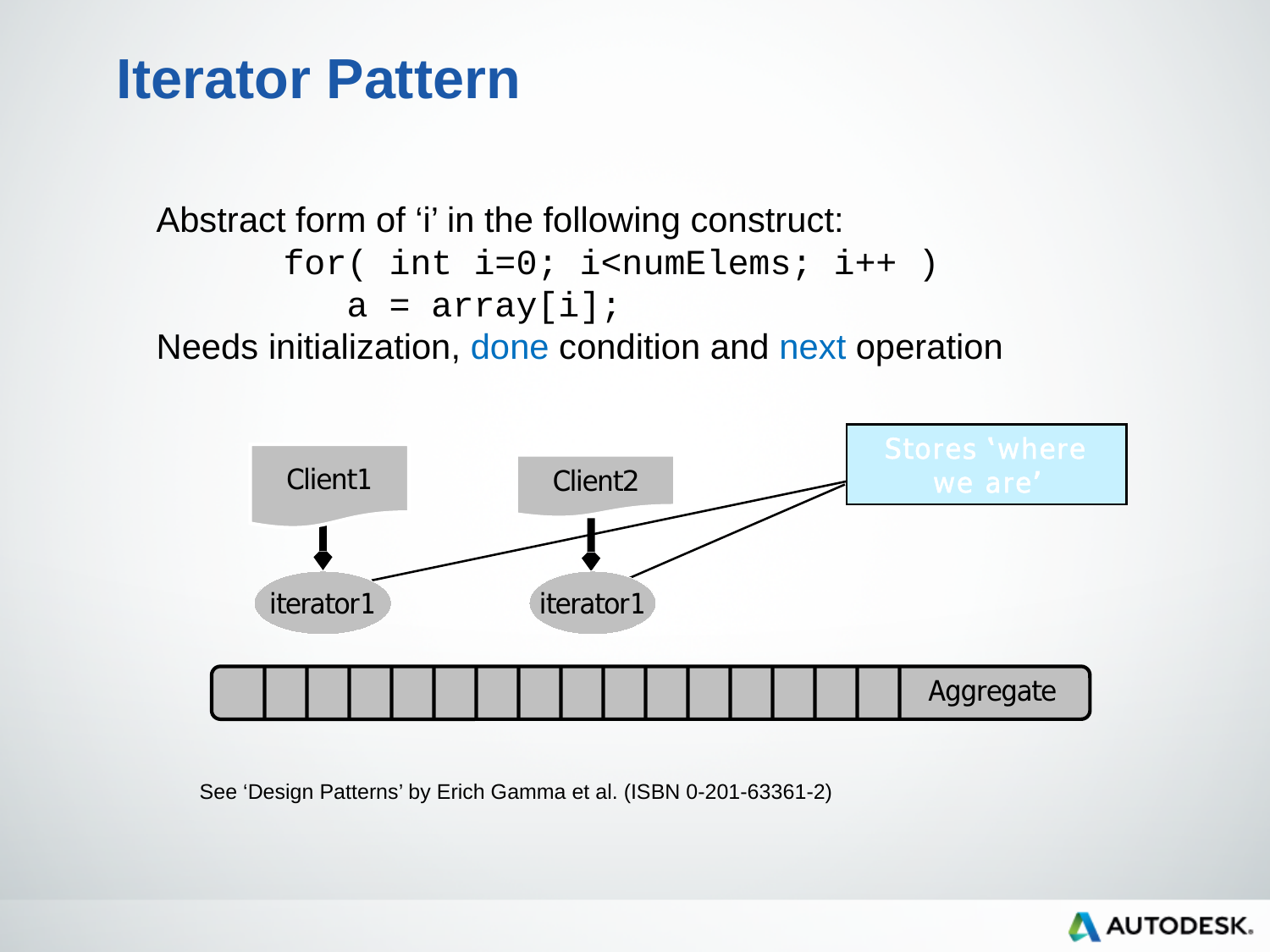

# Iterator Pattern
Abstract form of ‘i’ in the following construct:
for( int i=0; i<numElems; i++ )
a = array[i];
Needs initialization, done condition and next operation

Stores ‘where we are’
Client1
Client2

iterator1
iterator1

Aggregate
See ‘Design Patterns’ by Erich Gamma et al. (ISBN 0-201-63361-2)